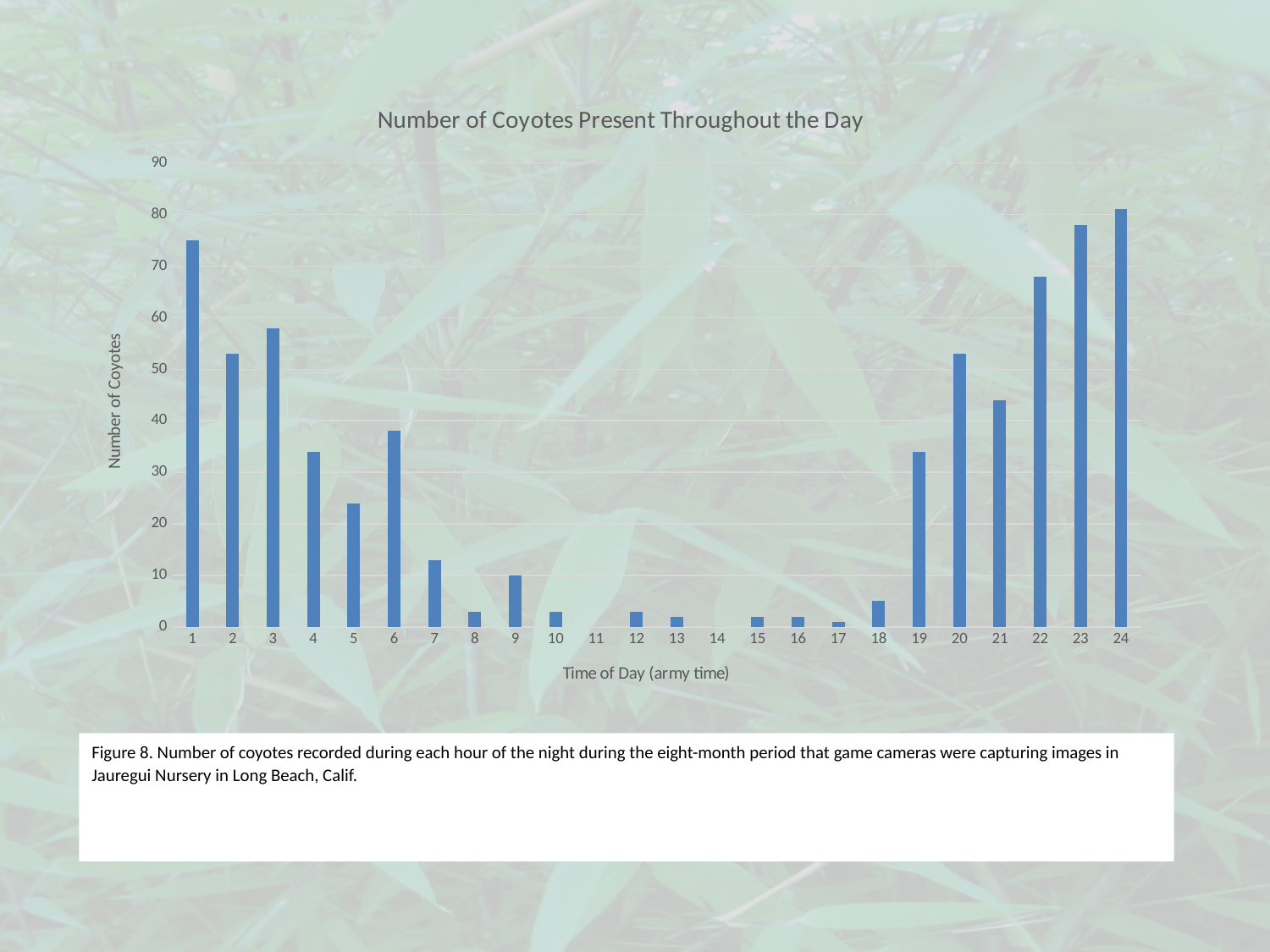

### Chart: Number of Coyotes Present Throughout the Day

| Category |  |
|---|---|
Figure 8. Number of coyotes recorded during each hour of the night during the eight-month period that game cameras were capturing images in Jauregui Nursery in Long Beach, Calif.